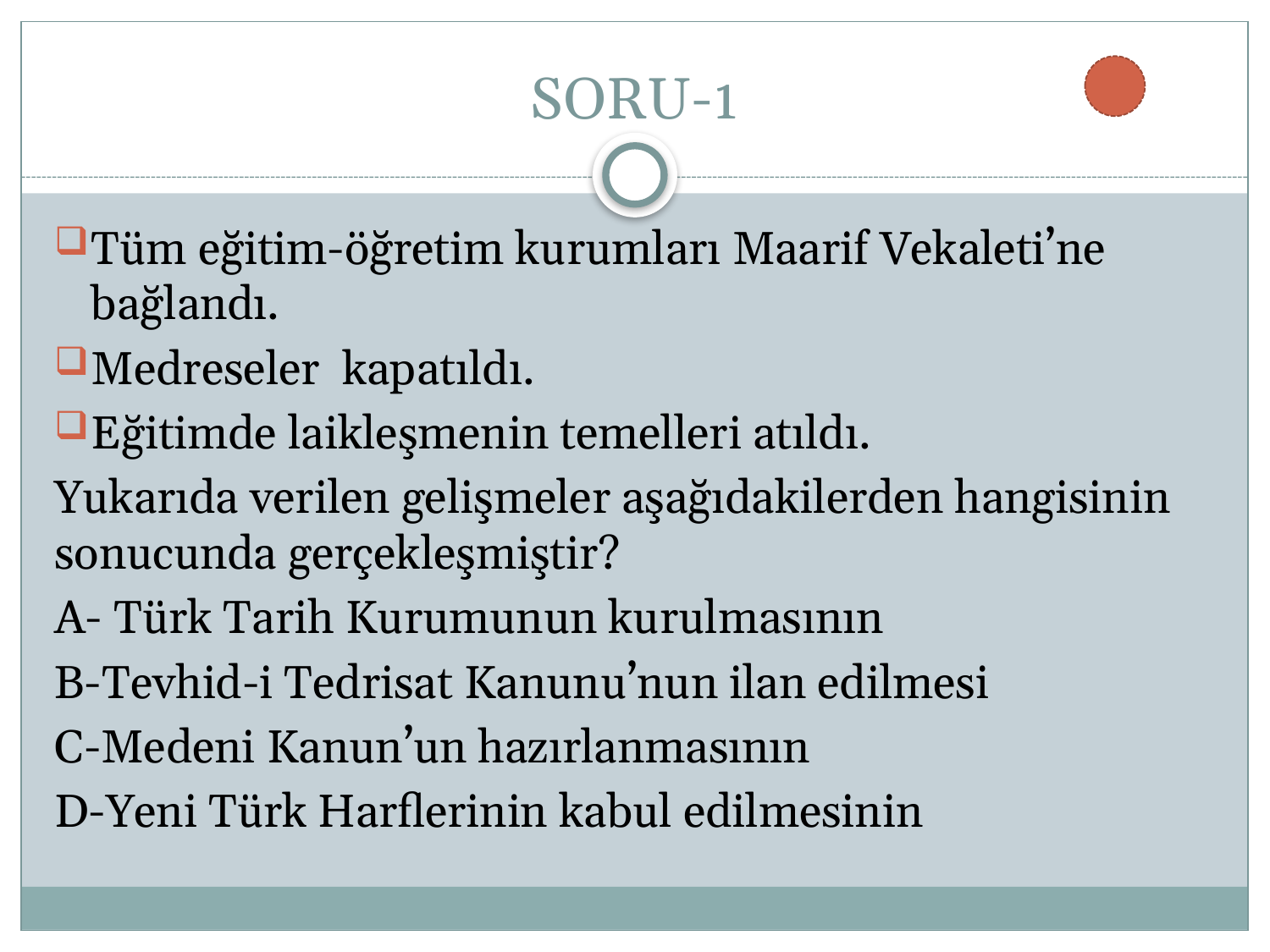

# SORU-1

Tüm eğitim-öğretim kurumları Maarif Vekaleti’ne bağlandı.
Medreseler  kapatıldı.
Eğitimde laikleşmenin temelleri atıldı.
Yukarıda verilen gelişmeler aşağıdakilerden hangisinin sonucunda gerçekleşmiştir?
A- Türk Tarih Kurumunun kurulmasının
B-Tevhid-i Tedrisat Kanunu’nun ilan edilmesi
C-Medeni Kanun’un hazırlanmasının
D-Yeni Türk Harflerinin kabul edilmesinin